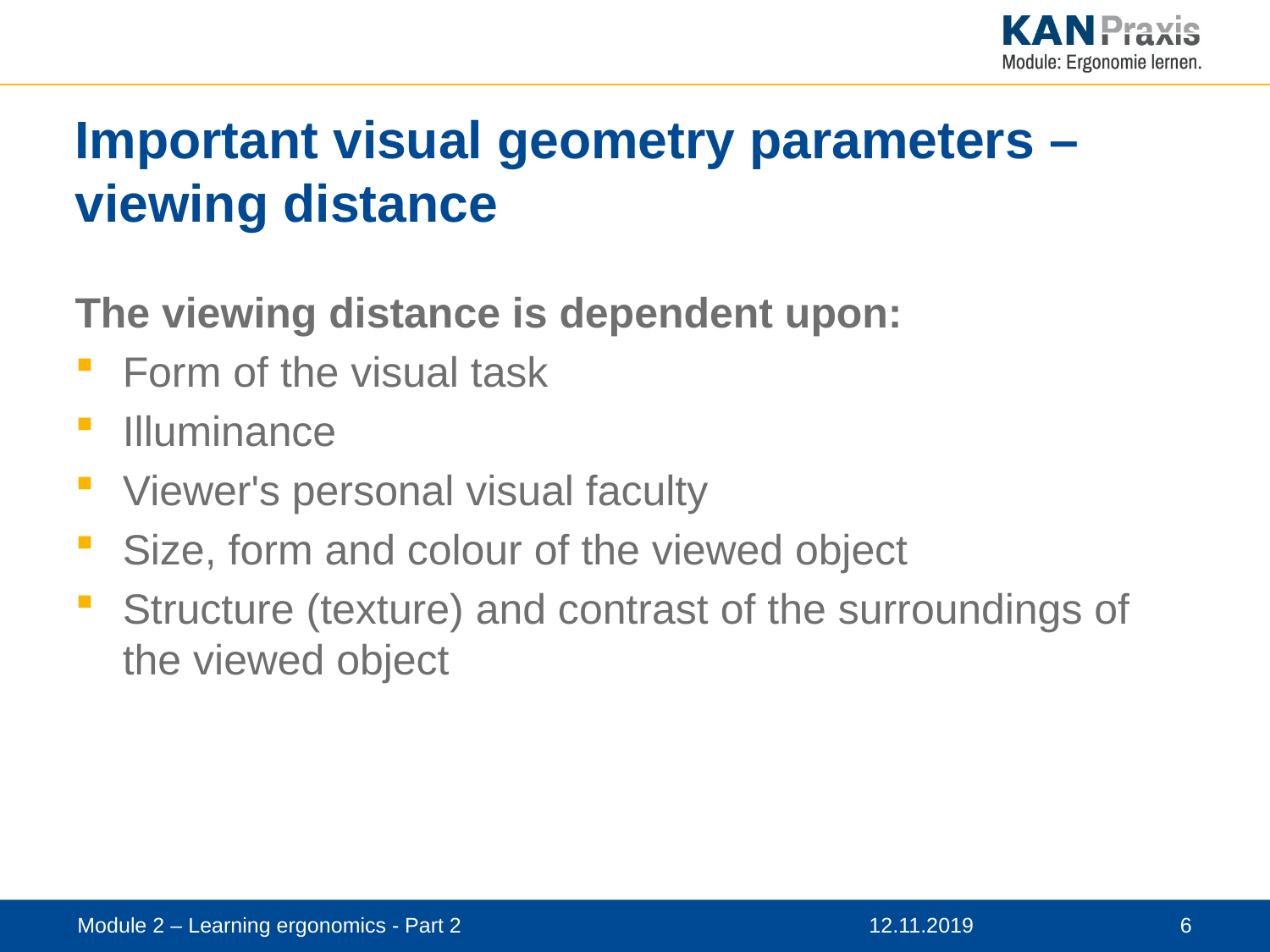

# Important visual geometry parameters – viewing distance
The viewing distance is dependent upon:
Form of the visual task
Illuminance
Viewer's personal visual faculty
Size, form and colour of the viewed object
Structure (texture) and contrast of the surroundings of the viewed object
Module 2 – Learning ergonomics - Part 2
12.11.2019
 6